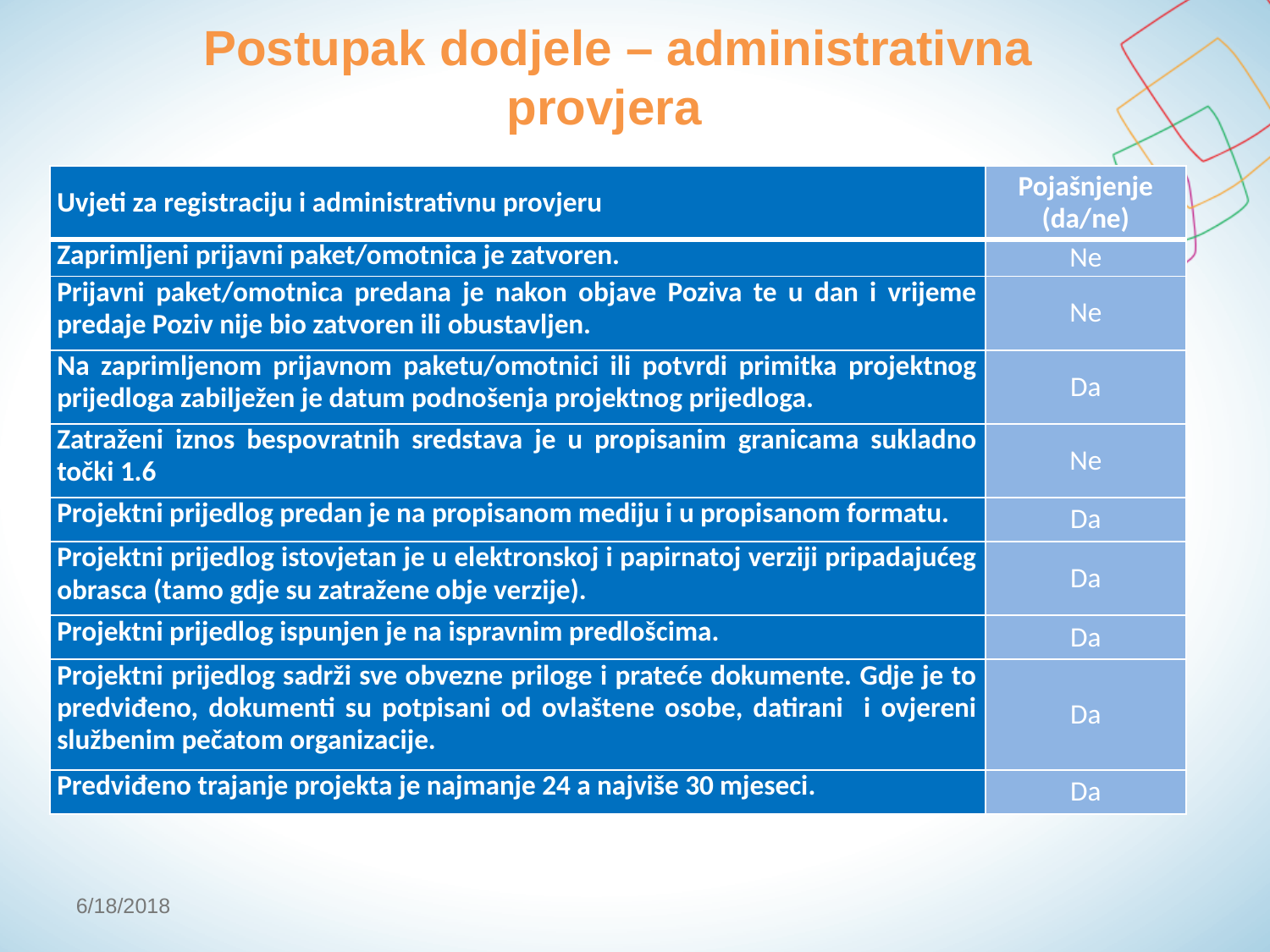

# Postupak dodjele – administrativna provjera
| Uvjeti za registraciju i administrativnu provjeru | Pojašnjenje (da/ne) |
| --- | --- |
| Zaprimljeni prijavni paket/omotnica je zatvoren. | Ne |
| Prijavni paket/omotnica predana je nakon objave Poziva te u dan i vrijeme predaje Poziv nije bio zatvoren ili obustavljen. | Ne |
| Na zaprimljenom prijavnom paketu/omotnici ili potvrdi primitka projektnog prijedloga zabilježen je datum podnošenja projektnog prijedloga. | Da |
| Zatraženi iznos bespovratnih sredstava je u propisanim granicama sukladno točki 1.6 | Ne |
| Projektni prijedlog predan je na propisanom mediju i u propisanom formatu. | Da |
| Projektni prijedlog istovjetan je u elektronskoj i papirnatoj verziji pripadajućeg obrasca (tamo gdje su zatražene obje verzije). | Da |
| Projektni prijedlog ispunjen je na ispravnim predlošcima. | Da |
| Projektni prijedlog sadrži sve obvezne priloge i prateće dokumente. Gdje je to predviđeno, dokumenti su potpisani od ovlaštene osobe, datirani i ovjereni službenim pečatom organizacije. | Da |
| Predviđeno trajanje projekta je najmanje 24 a najviše 30 mjeseci. | Da |